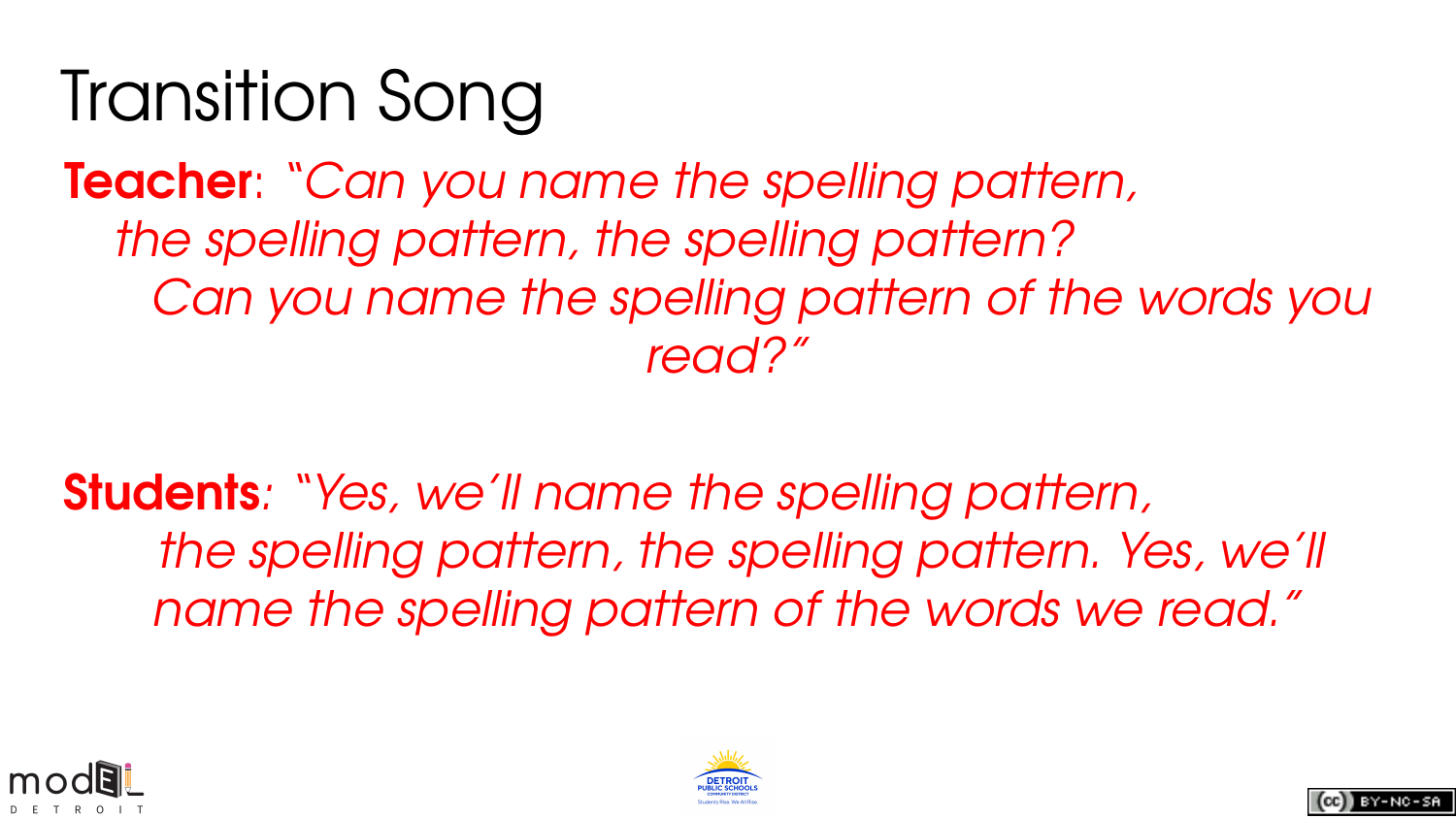

# Transition Song
Teacher: “Can you name the spelling pattern,                        the spelling pattern, the spelling pattern?                              Can you name the spelling pattern of the words you read?”
Students: “Yes, we’ll name the spelling pattern,                     the spelling pattern, the spelling pattern. Yes, we’ll name the spelling pattern of the words we read.”